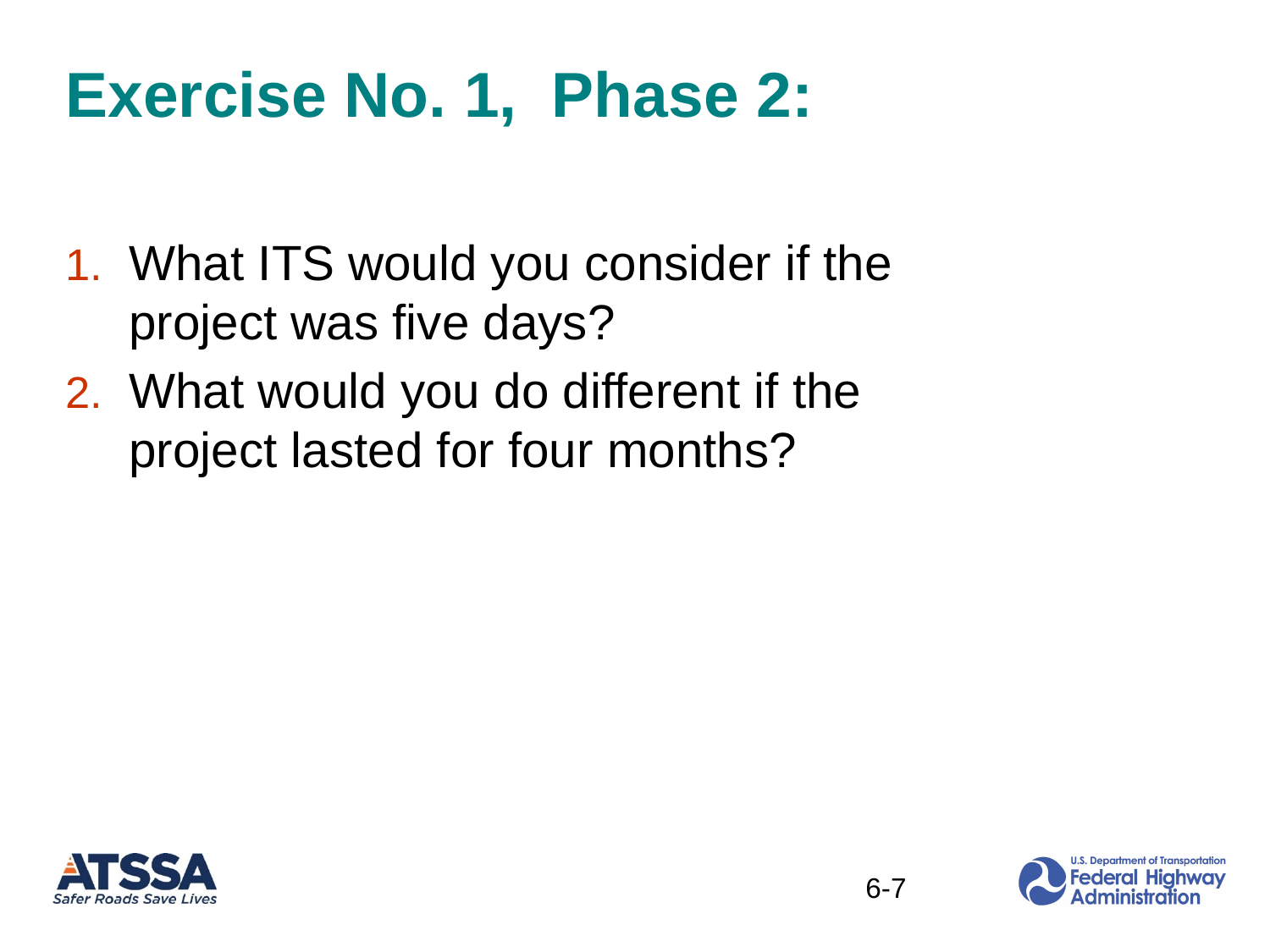

# Exercise No. 1,  Phase 2:
What ITS would you consider if the project was five days?
What would you do different if the project lasted for four months?